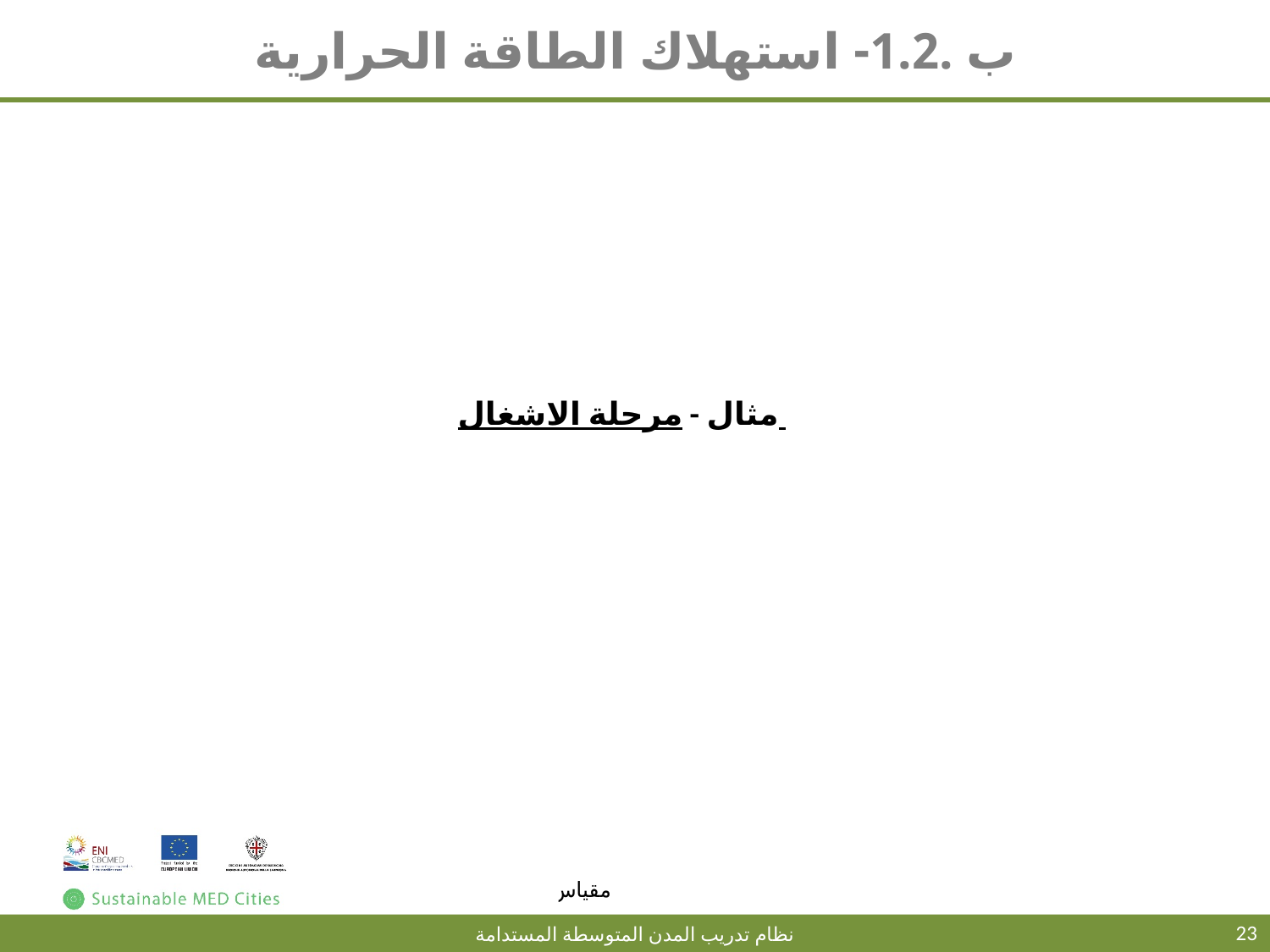

# ب .1.2- استهلاك الطاقة الحرارية

مثال - مرحلة الاشغال

23